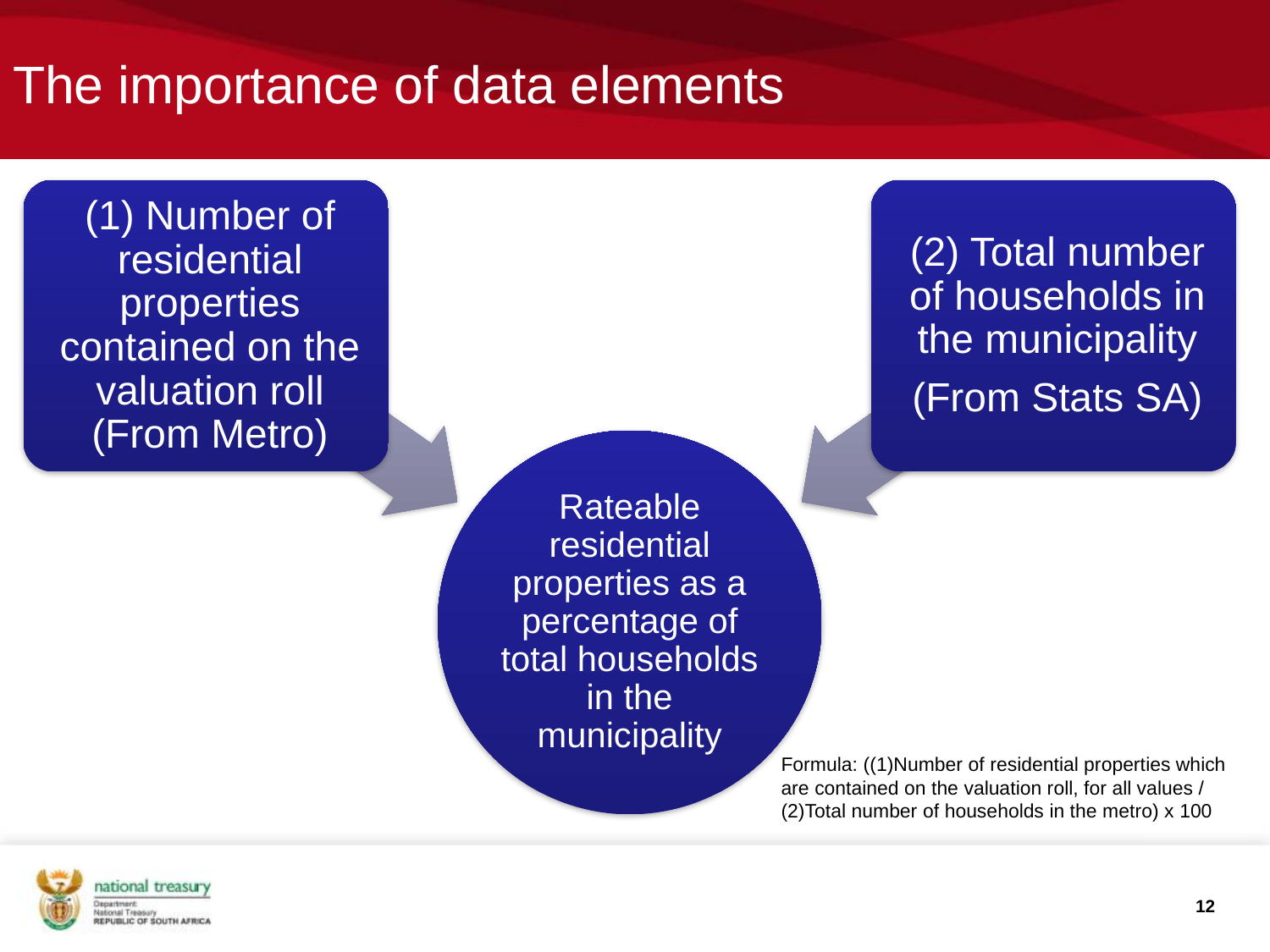

# The importance of data elements
Rateable residential properties as a percentage of total households in the municipality
(1) Number of residential properties contained on the valuation roll (From Metro)
(2) Total number of households in the municipality
(From Stats SA)
Formula: ((1)Number of residential properties which
are contained on the valuation roll, for all values /
(2)Total number of households in the metro) x 100
12